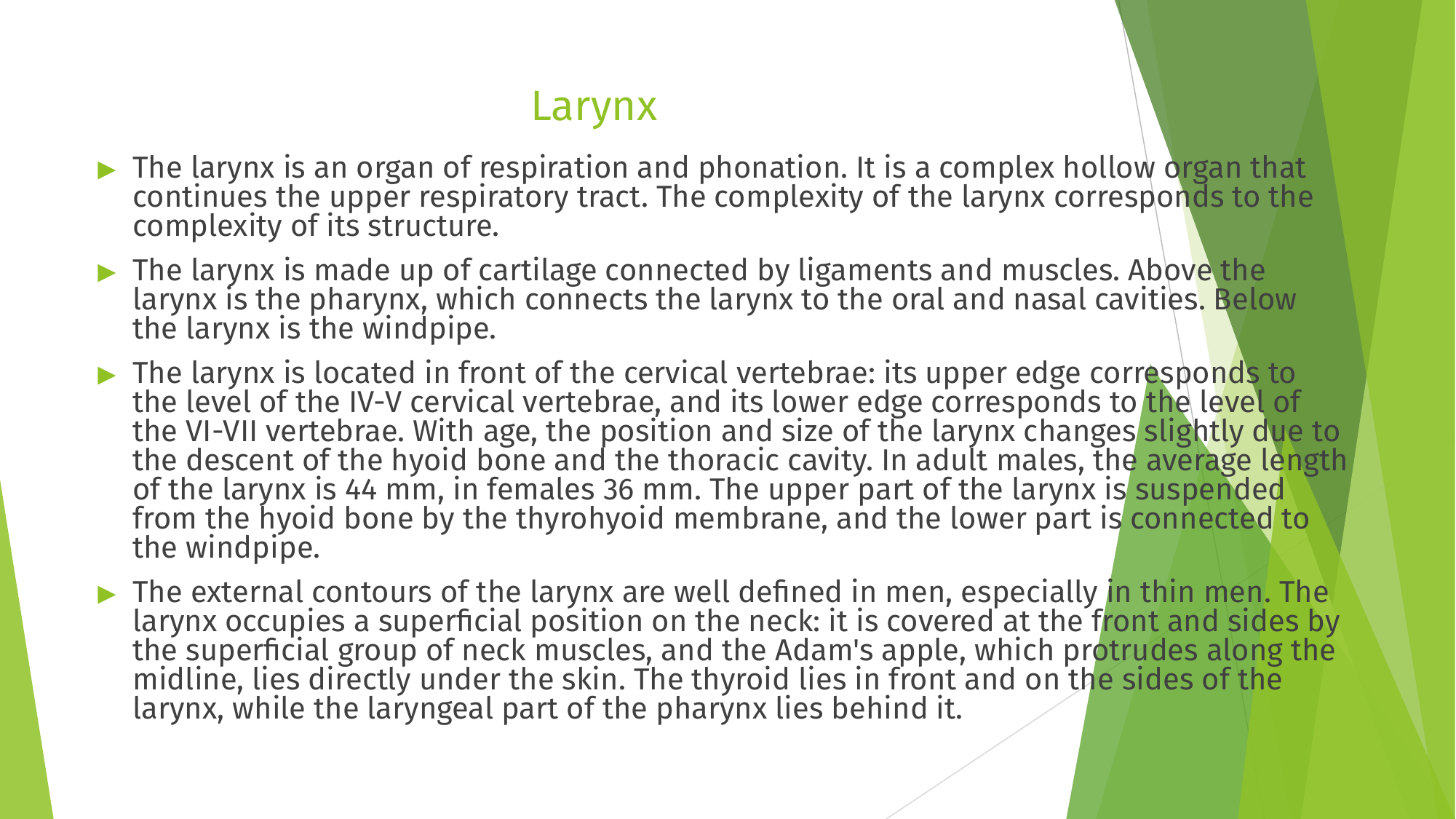

# Larynx

The larynx is an organ of respiration and phonation. It is a complex hollow organ that continues the upper respiratory tract. The complexity of the larynx corresponds to the complexity of its structure.
The larynx is made up of cartilage connected by ligaments and muscles. Above the larynx is the pharynx, which connects the larynx to the oral and nasal cavities. Below the larynx is the windpipe.
The larynx is located in front of the cervical vertebrae: its upper edge corresponds to the level of the IV-V cervical vertebrae, and its lower edge corresponds to the level of the VI-VII vertebrae. With age, the position and size of the larynx changes slightly due to the descent of the hyoid bone and the thoracic cavity. In adult males, the average length of the larynx is 44 mm, in females 36 mm. The upper part of the larynx is suspended from the hyoid bone by the thyrohyoid membrane, and the lower part is connected to the windpipe.
The external contours of the larynx are well defined in men, especially in thin men. The larynx occupies a superficial position on the neck: it is covered at the front and sides by the superficial group of neck muscles, and the Adam's apple, which protrudes along the midline, lies directly under the skin. The thyroid lies in front and on the sides of the larynx, while the laryngeal part of the pharynx lies behind it.